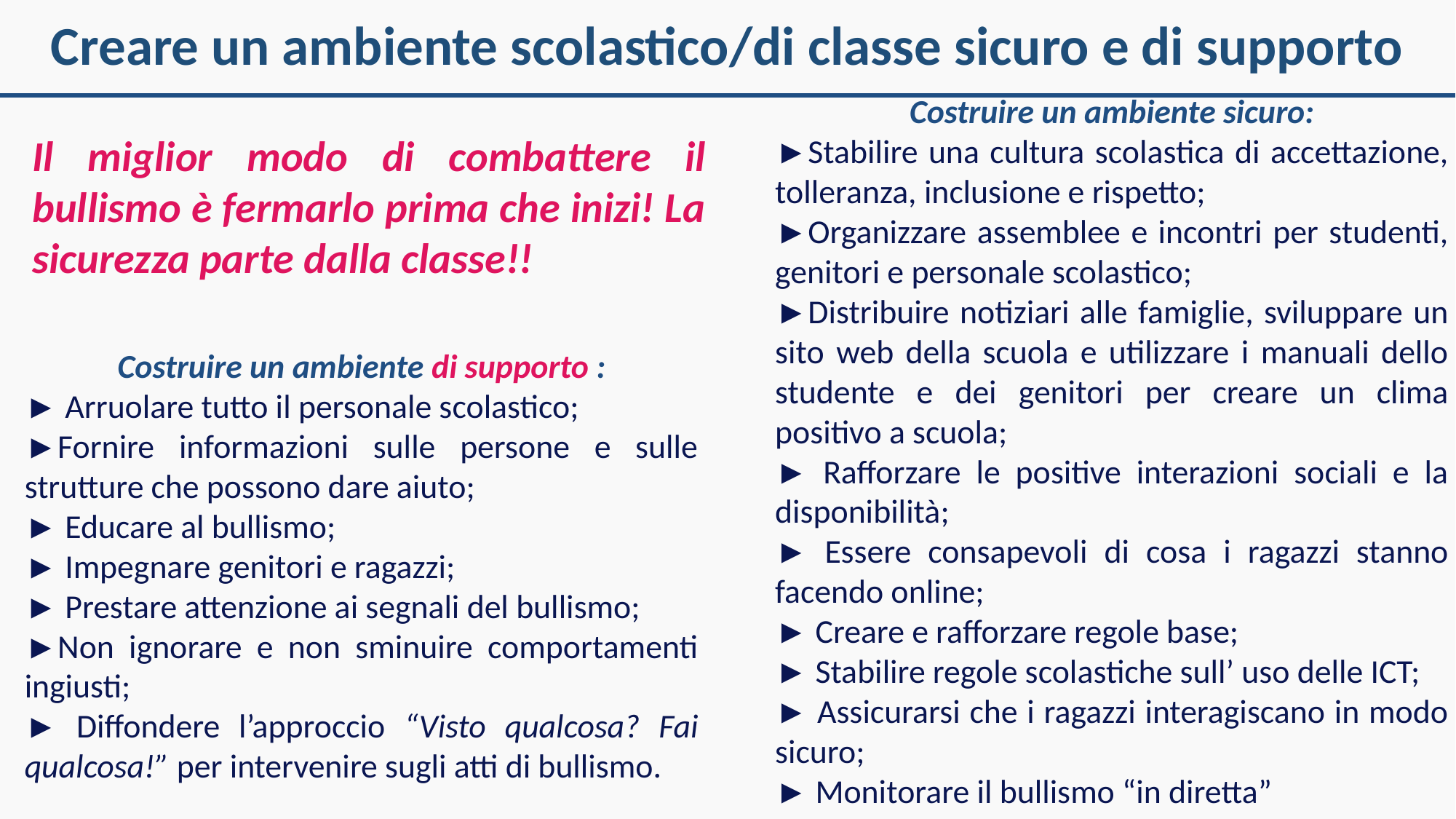

# Creare un ambiente scolastico/di classe sicuro e di supporto
Costruire un ambiente sicuro:
►Stabilire una cultura scolastica di accettazione, tolleranza, inclusione e rispetto;
►Organizzare assemblee e incontri per studenti, genitori e personale scolastico;
►Distribuire notiziari alle famiglie, sviluppare un sito web della scuola e utilizzare i manuali dello studente e dei genitori per creare un clima positivo a scuola;
► Rafforzare le positive interazioni sociali e la disponibilità;
► Essere consapevoli di cosa i ragazzi stanno facendo online;
► Creare e rafforzare regole base;
► Stabilire regole scolastiche sull’ uso delle ICT;
► Assicurarsi che i ragazzi interagiscano in modo sicuro;
► Monitorare il bullismo “in diretta”

Il miglior modo di combattere il bullismo è fermarlo prima che inizi! La sicurezza parte dalla classe!!

Costruire un ambiente di supporto :
► Arruolare tutto il personale scolastico;
►Fornire informazioni sulle persone e sulle strutture che possono dare aiuto;
► Educare al bullismo;
► Impegnare genitori e ragazzi;
► Prestare attenzione ai segnali del bullismo;
►Non ignorare e non sminuire comportamenti ingiusti;
► Diffondere l’approccio “Visto qualcosa? Fai qualcosa!” per intervenire sugli atti di bullismo.